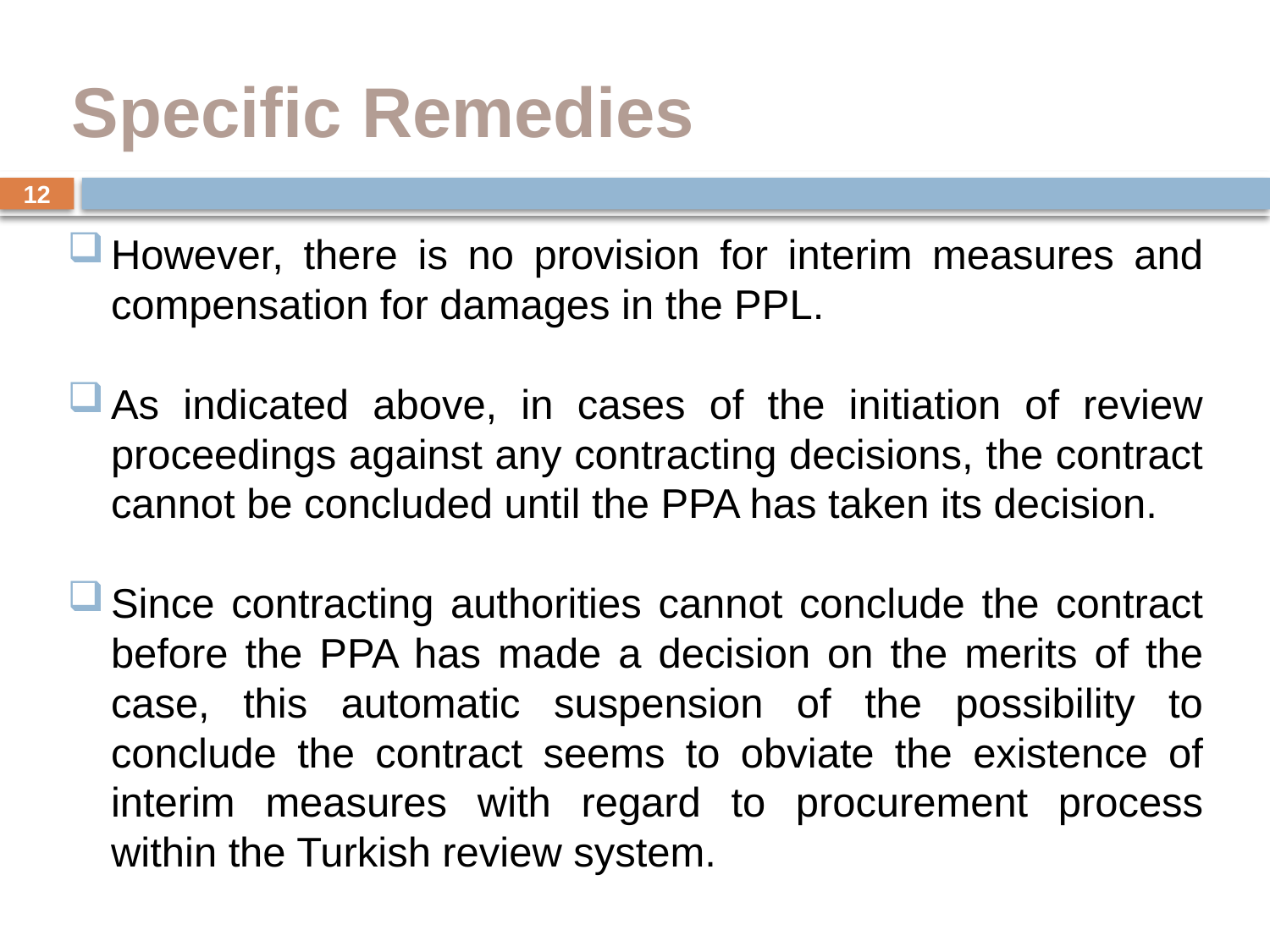

# Specific Remedies
12
However, there is no provision for interim measures and compensation for damages in the PPL.

As indicated above, in cases of the initiation of review proceedings against any contracting decisions, the contract cannot be concluded until the PPA has taken its decision.

Since contracting authorities cannot conclude the contract before the PPA has made a decision on the merits of the case, this automatic suspension of the possibility to conclude the contract seems to obviate the existence of interim measures with regard to procurement process within the Turkish review system.